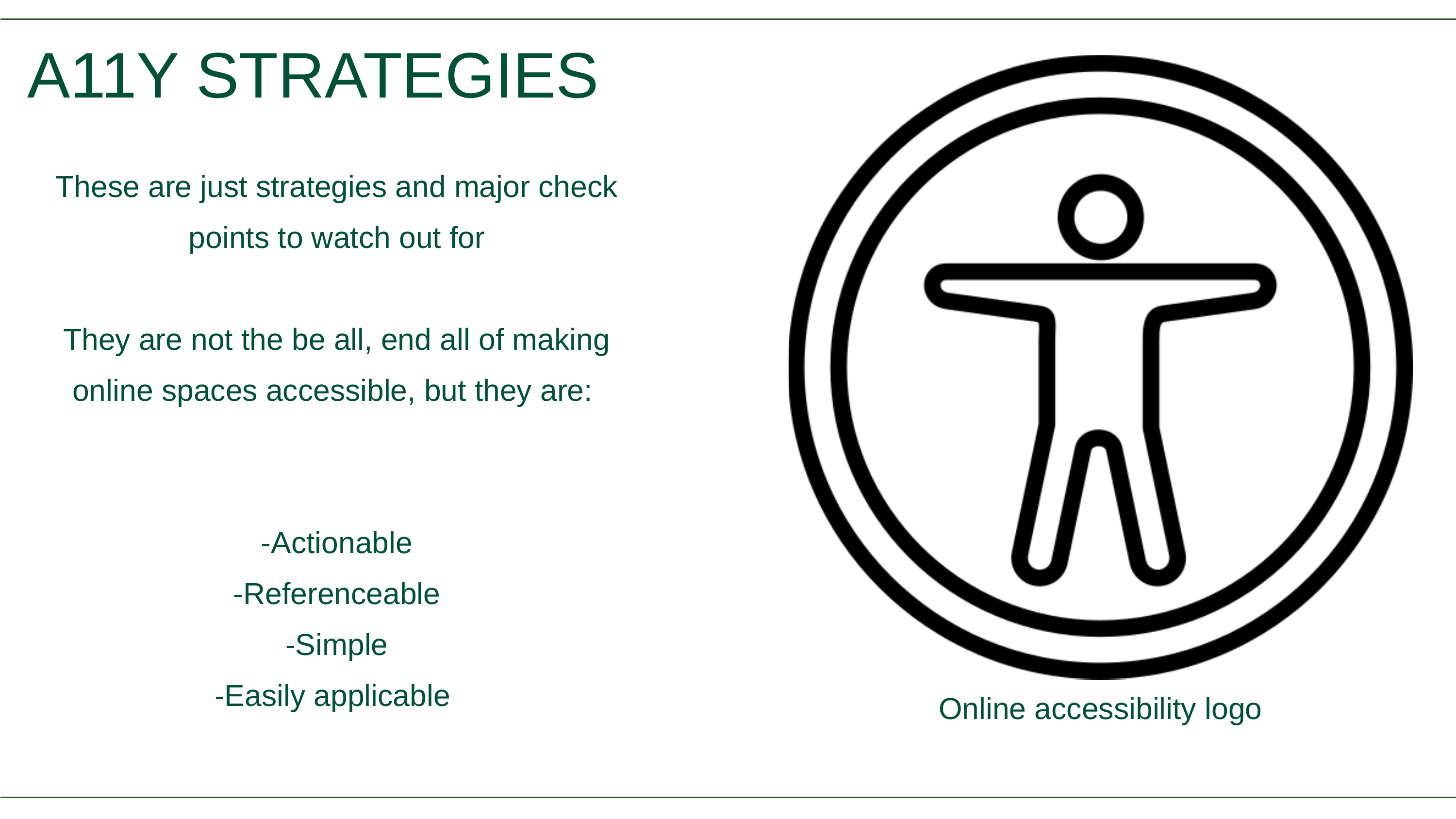

A11Y STRATEGIES

These are just strategies and major check points to watch out for

They are not the be all, end all of making online spaces accessible, but they are:

-Actionable
-Referenceable
-Simple
-Easily applicable
Online accessibility logo